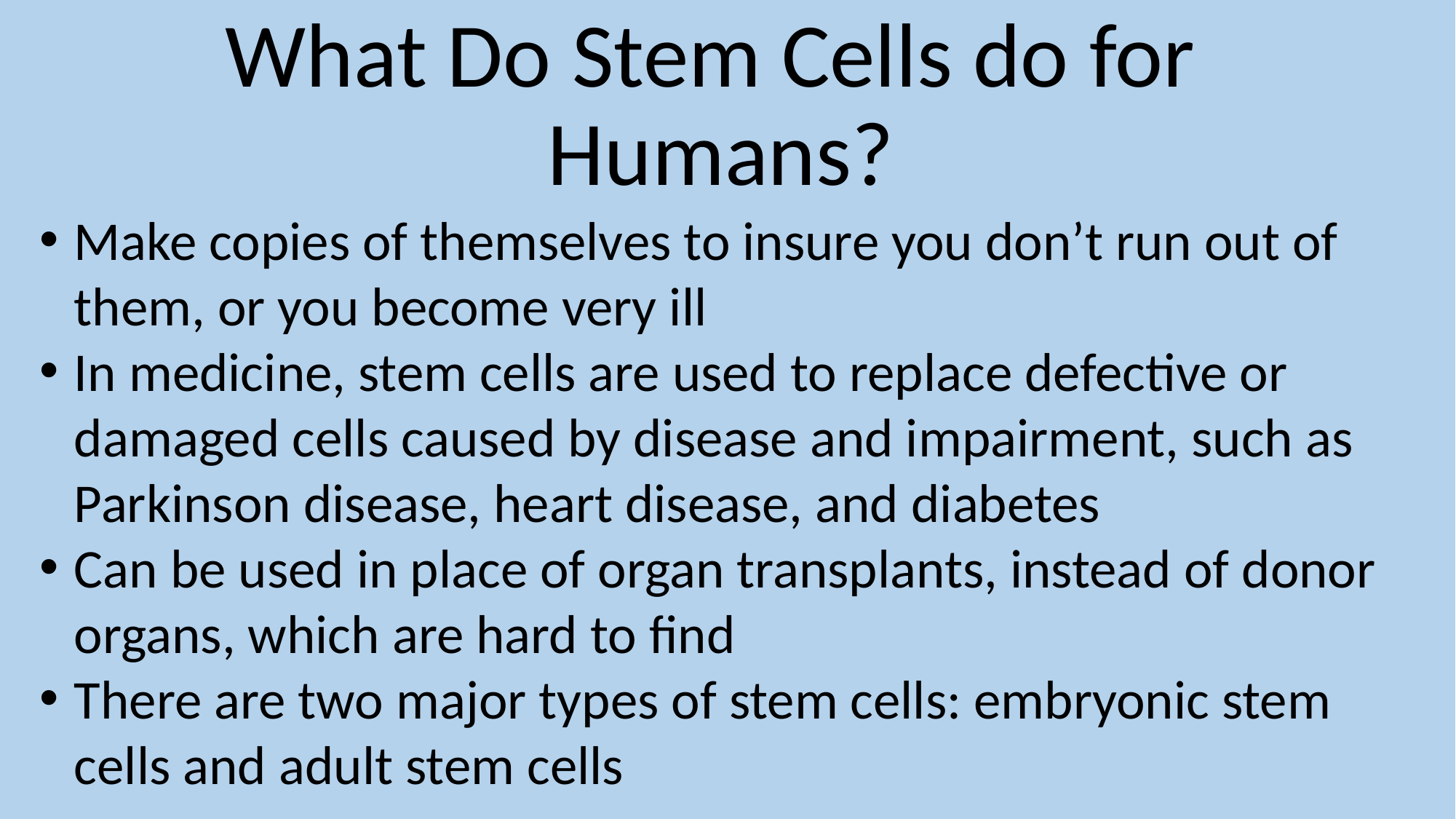

# What Do Stem Cells do for  Humans?
Make copies of themselves to insure you don’t run out of them, or you become very ill
In medicine, stem cells are used to replace defective or damaged cells caused by disease and impairment, such as Parkinson disease, heart disease, and diabetes
Can be used in place of organ transplants, instead of donor organs, which are hard to find
There are two major types of stem cells: embryonic stem cells and adult stem cells